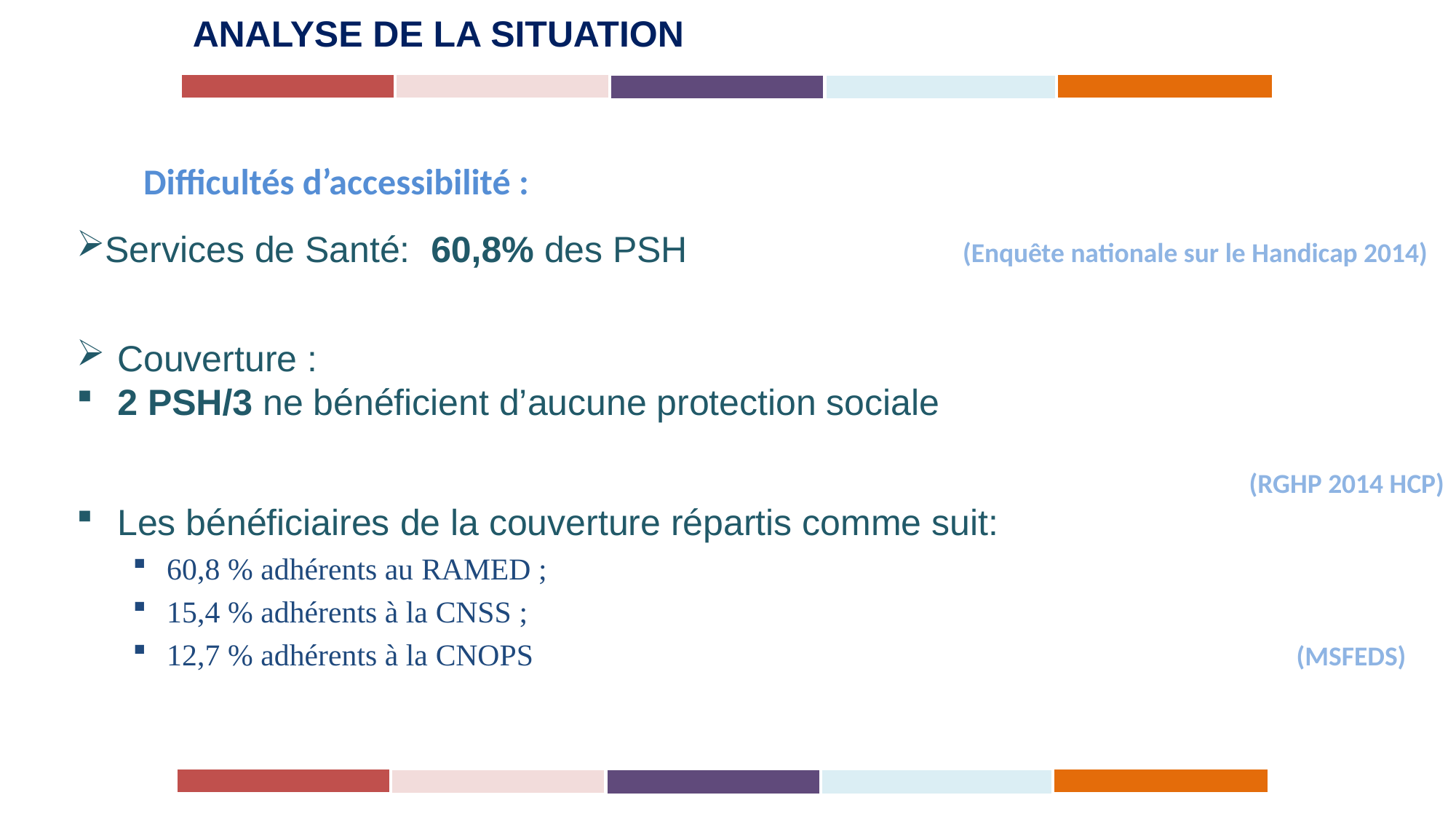

ANALYSE DE LA SITUATION

Difficultés d’accessibilité :
Services de Santé:  60,8% des PSH                           (Enquête nationale sur le Handicap 2014)

Couverture :
2 PSH/3 ne bénéficient d’aucune protection sociale

(RGHP 2014 HCP)
Les bénéficiaires de la couverture répartis comme suit:
60,8 % adhérents au RAMED ;
15,4 % adhérents à la CNSS ;
12,7 % adhérents à la CNOPS                                                                                                     (MSFEDS)